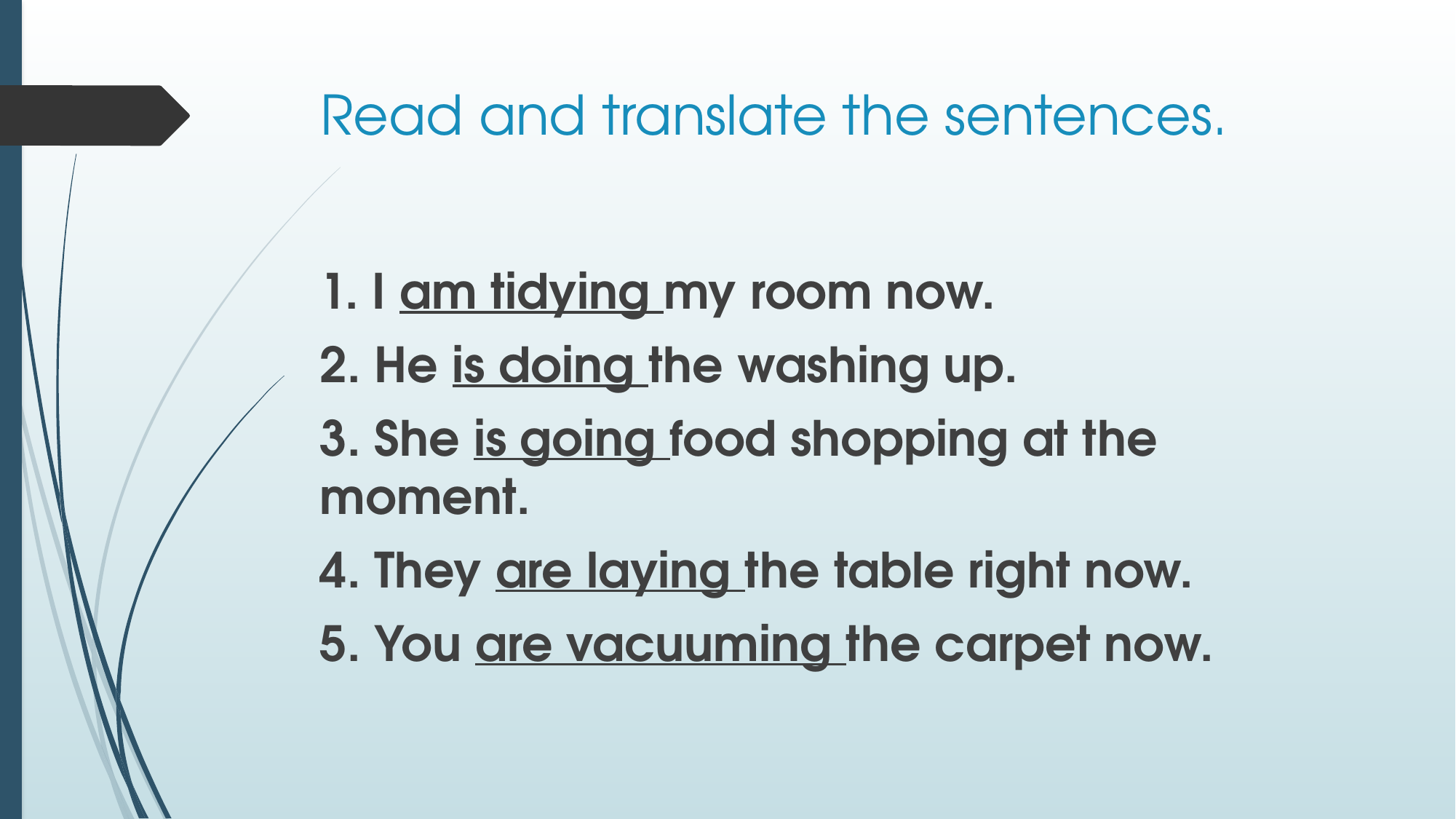

# Read and translate the sentences.
1. I am tidying my room now.
2. He is doing the washing up.
3. She is going food shopping at the moment.
4. They are laying the table right now.
5. You are vacuuming the carpet now.